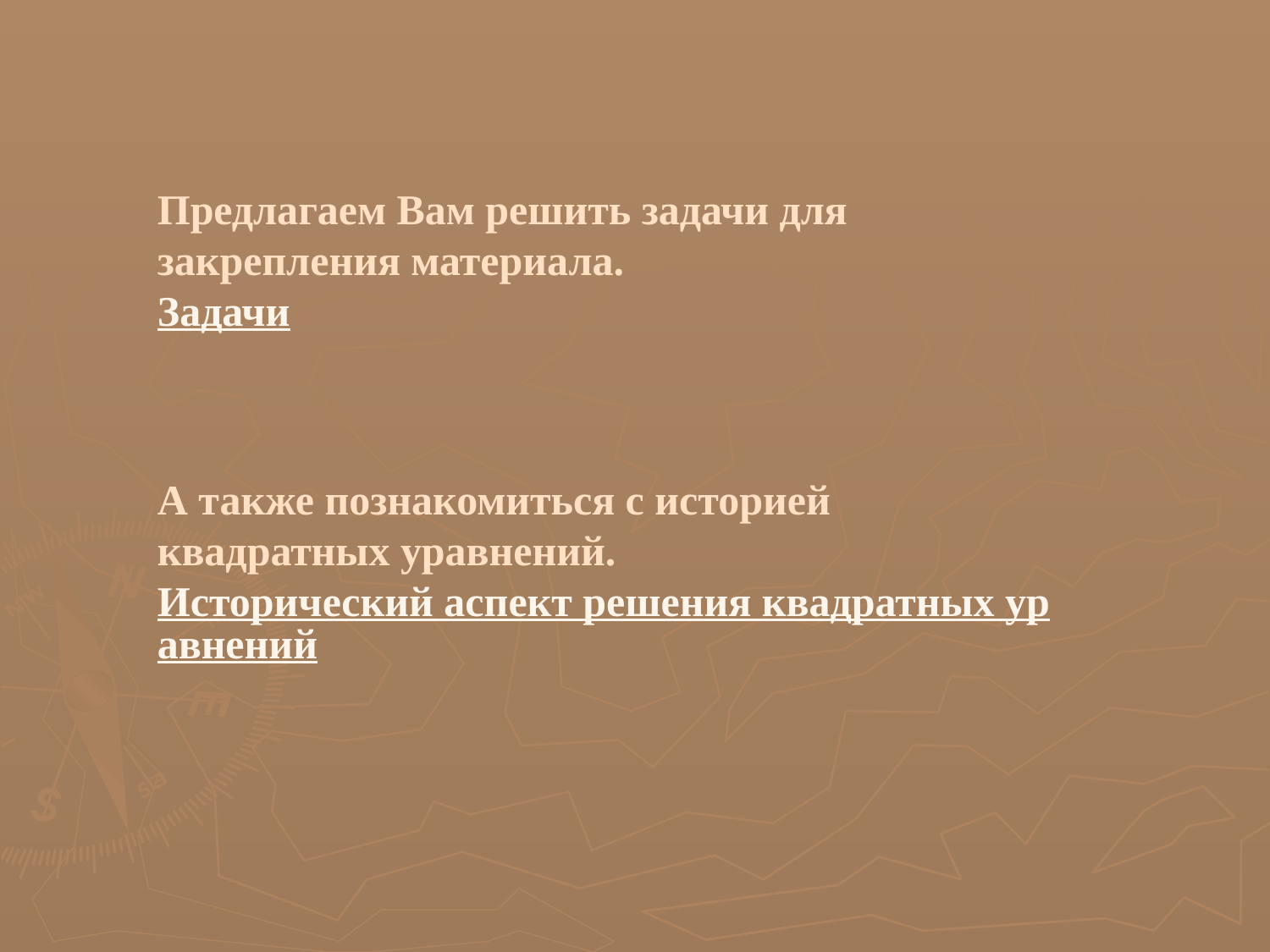

Предлагаем Вам решить задачи для закрепления материала.
Задачи
А также познакомиться с историей квадратных уравнений.
Исторический аспект решения квадратных уравнений